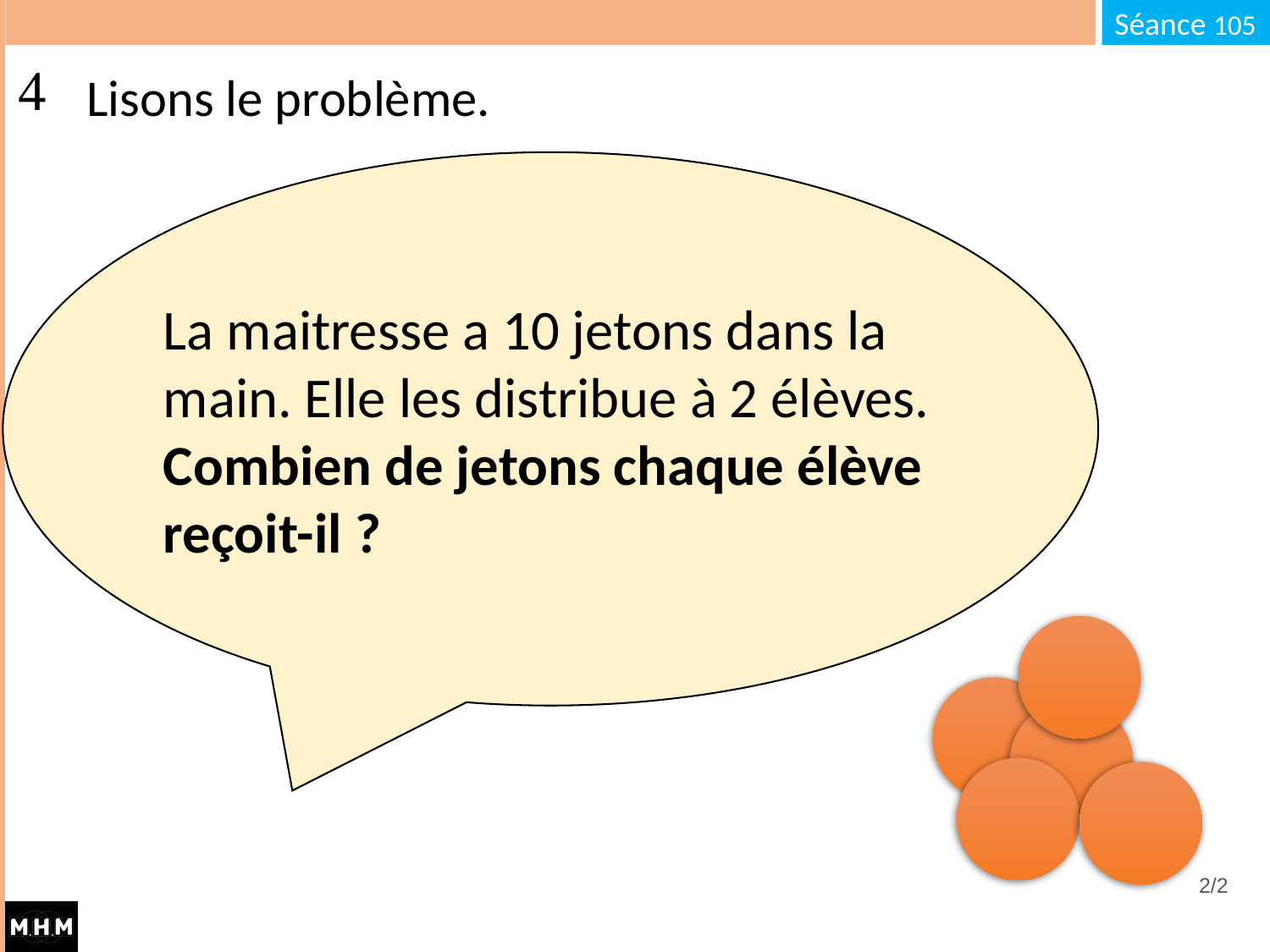

# Lisons le problème.
La maitresse a 10 jetons dans la main. Elle les distribue à 2 élèves.
Combien de jetons chaque élève reçoit-il ?

2/2